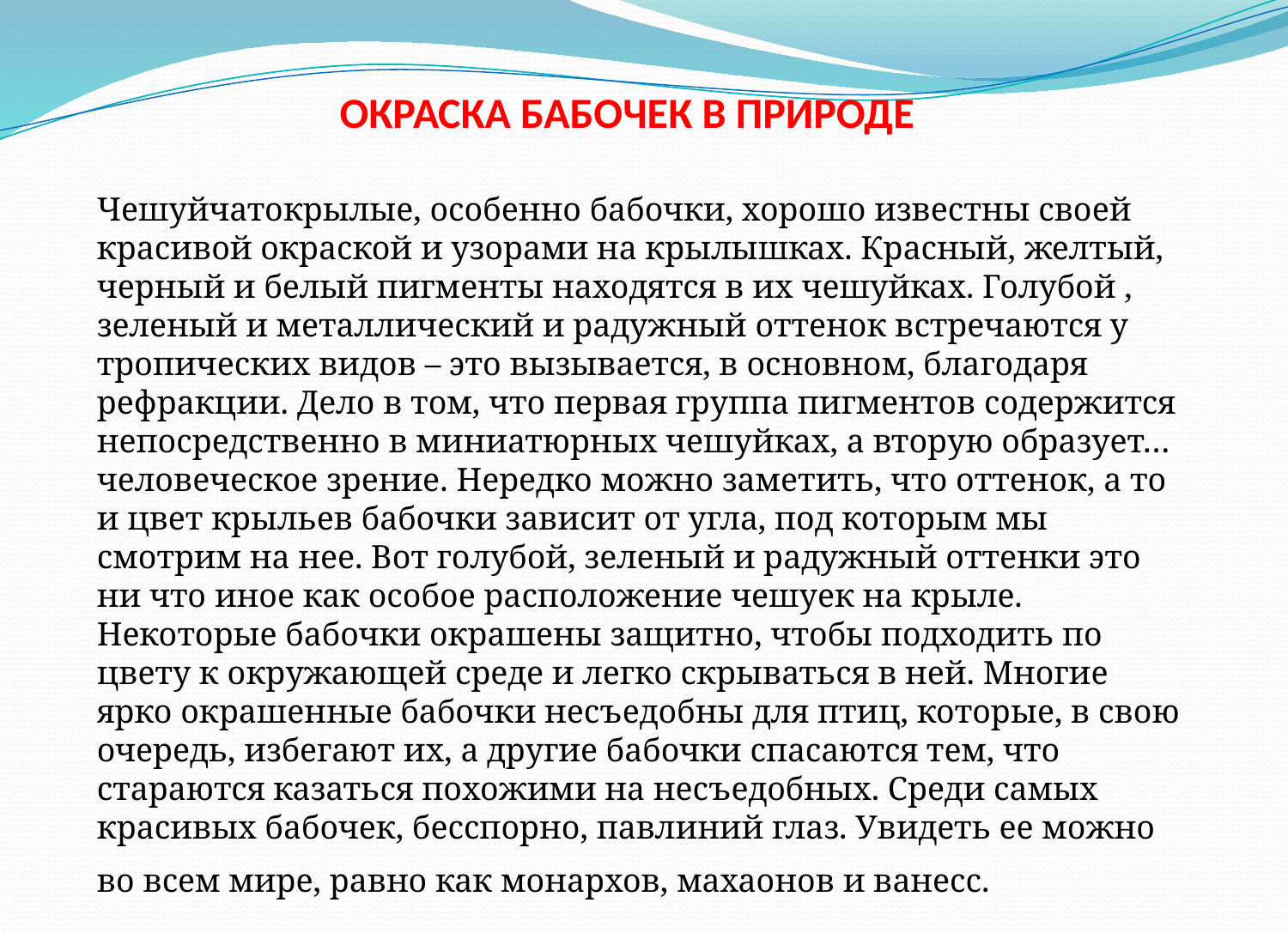

ОКРАСКА БАБОЧЕК В ПРИРОДЕ
 	Чешуйчатокрылые, особенно бабочки, хорошо известны своей красивой окраской и узорами на крылышках. Красный, желтый, черный и белый пигменты находятся в их чешуйках. Голубой , зеленый и металлический и радужный оттенок встречаются у тропических видов – это вызывается, в основном, благодаря рефракции. Дело в том, что первая группа пигментов содержится непосредственно в миниатюрных чешуйках, а вторую образует… человеческое зрение. Нередко можно заметить, что оттенок, а то и цвет крыльев бабочки зависит от угла, под которым мы смотрим на нее. Вот голубой, зеленый и радужный оттенки это ни что иное как особое расположение чешуек на крыле. Некоторые бабочки окрашены защитно, чтобы подходить по цвету к окружающей среде и легко скрываться в ней. Многие ярко окрашенные бабочки несъедобны для птиц, которые, в свою очередь, избегают их, а другие бабочки спасаются тем, что стараются казаться похожими на несъедобных. Среди самых красивых бабочек, бесспорно, павлиний глаз. Увидеть ее можно во всем мире, равно как монархов, махаонов и ванесс.

Численность бабочек резко сокращается! Это тревожный сигнал, свидетельствующий о серьезной угрозе, нависшей над природой и нашей средой обитания.